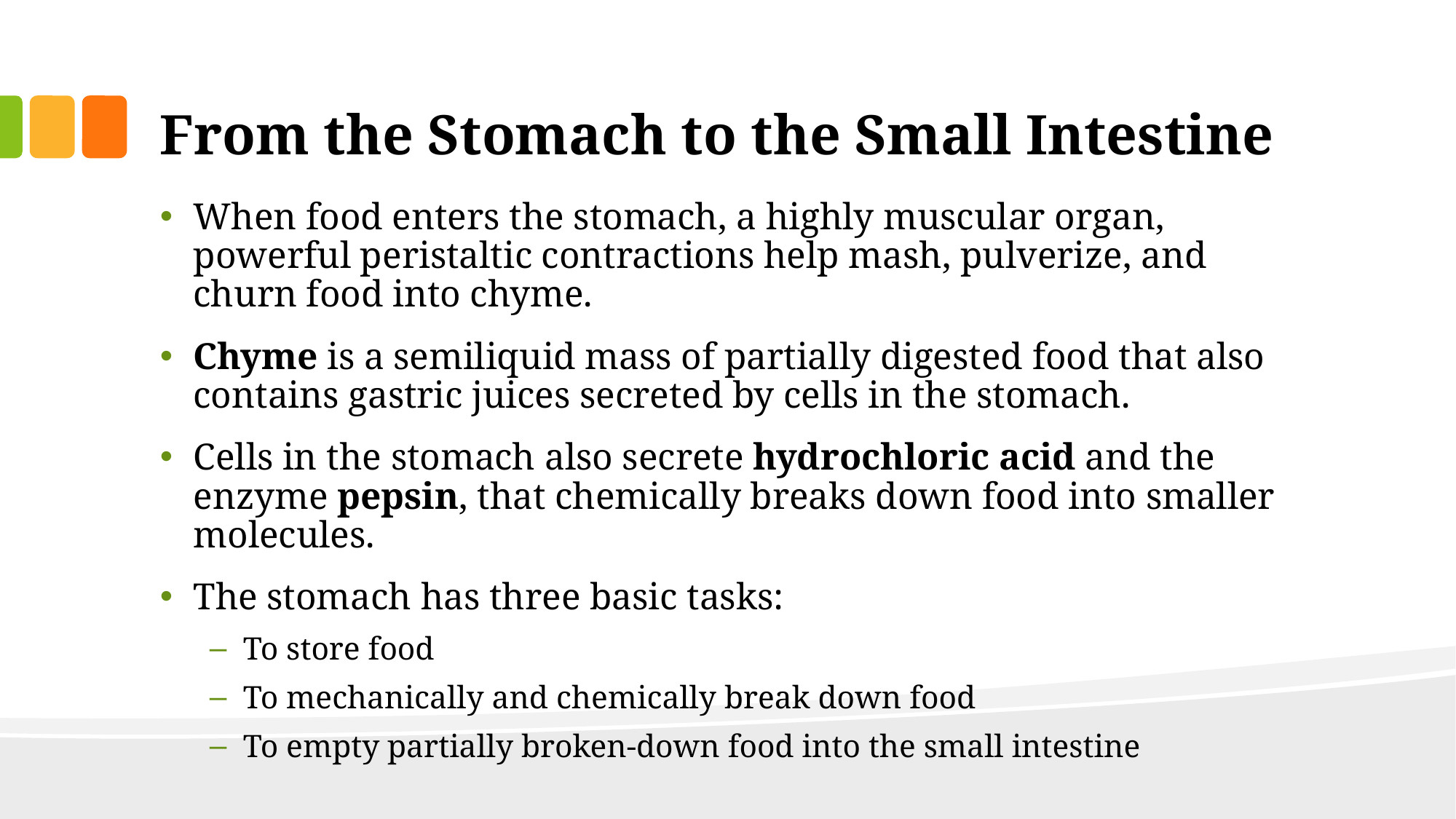

# From the Stomach to the Small Intestine
When food enters the stomach, a highly muscular organ, powerful peristaltic contractions help mash, pulverize, and churn food into chyme.
Chyme is a semiliquid mass of partially digested food that also contains gastric juices secreted by cells in the stomach.
Cells in the stomach also secrete hydrochloric acid and the enzyme pepsin, that chemically breaks down food into smaller molecules.
The stomach has three basic tasks:
To store food
To mechanically and chemically break down food
To empty partially broken-down food into the small intestine